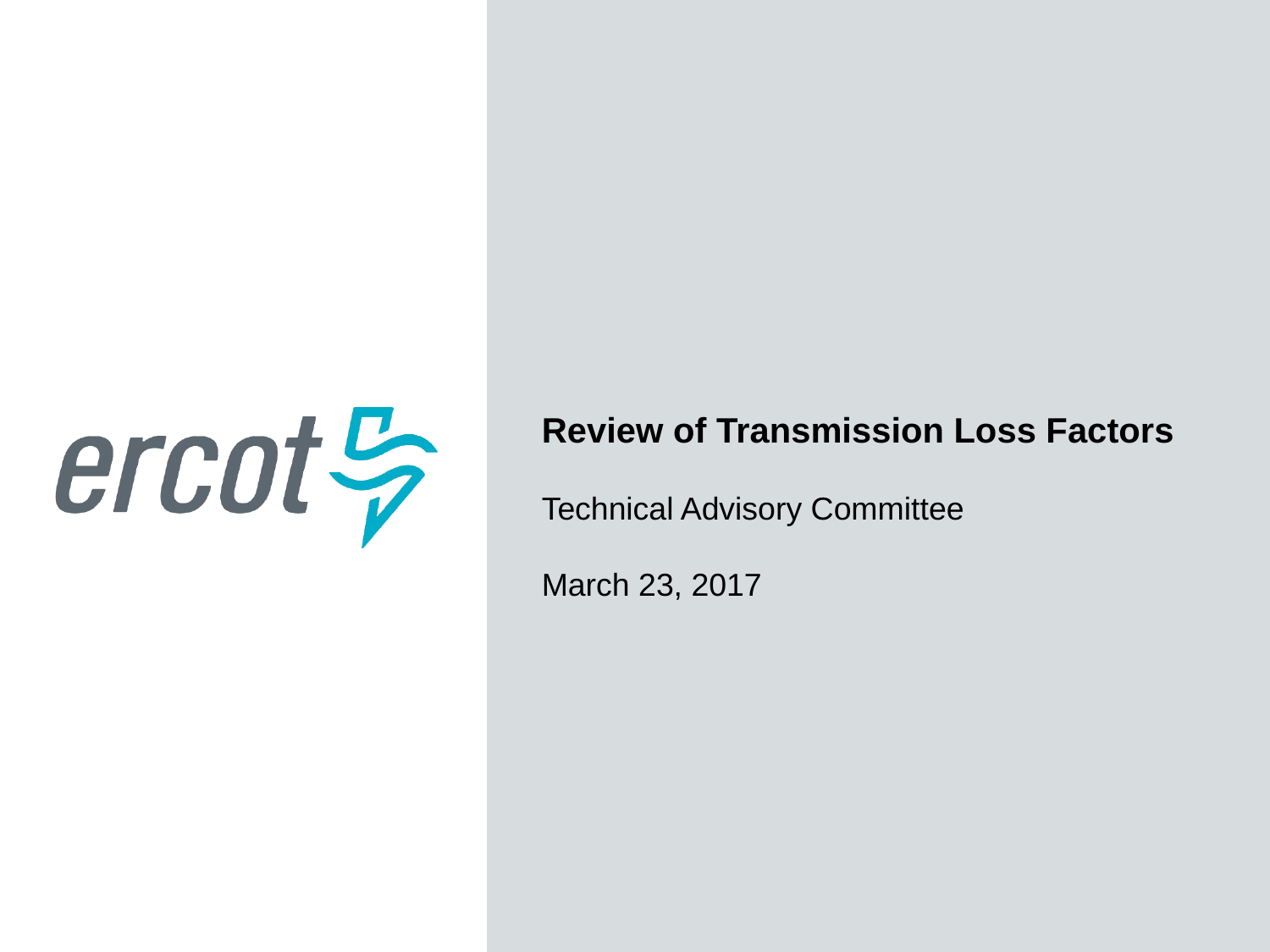

Review of Transmission Loss Factors

Technical Advisory Committee

March 23, 2017